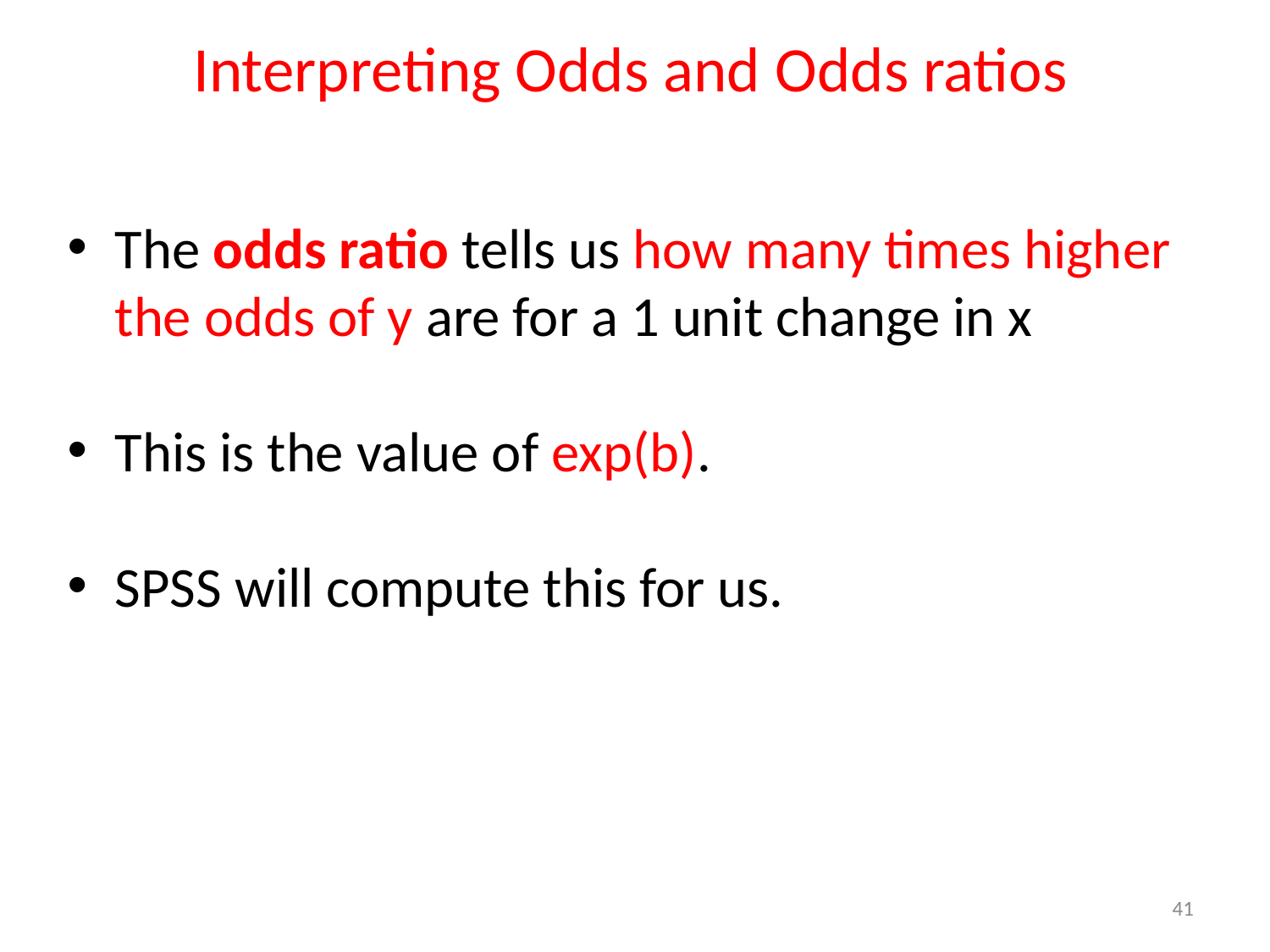

# Interpreting Odds and Odds ratios
The odds ratio tells us how many times higher the odds of y are for a 1 unit change in x

This is the value of exp(b).

SPSS will compute this for us.
41